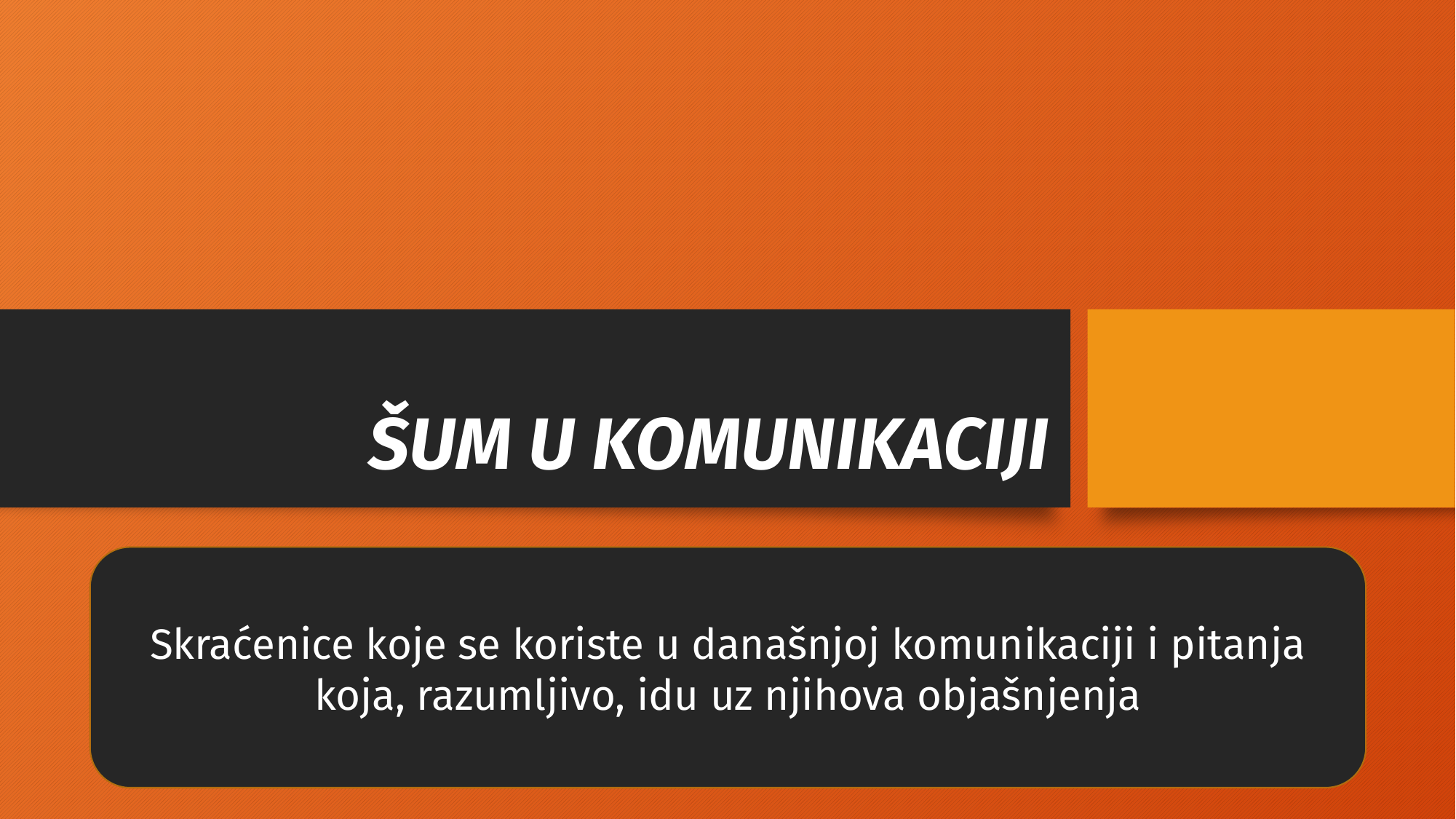

# ŠUM U KOMUNIKACIJI
Skraćenice koje se koriste u današnjoj komunikaciji i pitanja koja, razumljivo, idu uz njihova objašnjenja